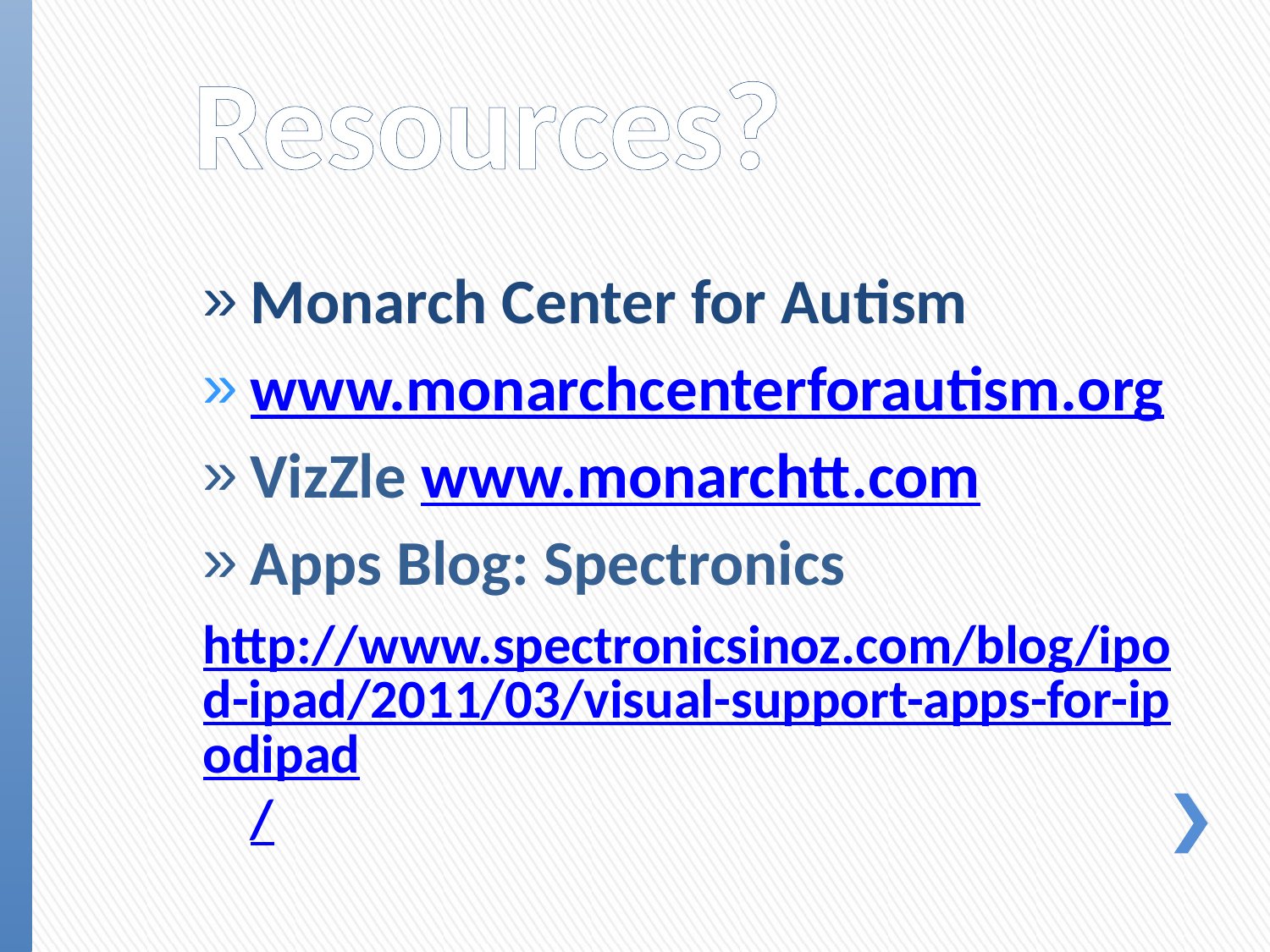

# Resources?
Monarch Center for Autism
www.monarchcenterforautism.org
VizZle www.monarchtt.com
Apps Blog: Spectronics
http://www.spectronicsinoz.com/blog/ipod-ipad/2011/03/visual-support-apps-for-ipodipad/